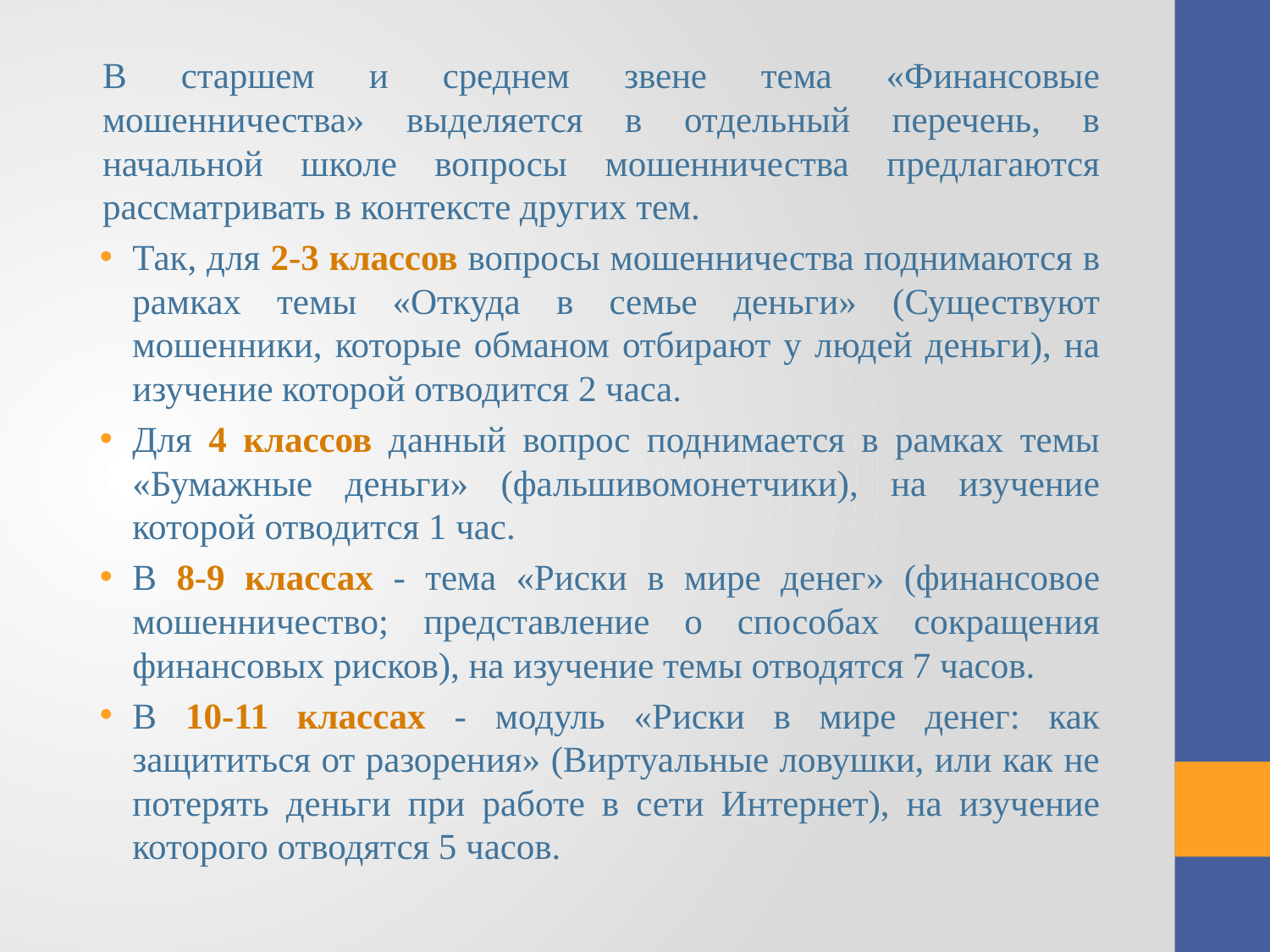

В старшем и среднем звене тема «Финансовые мошенничества» выделяется в отдельный перечень, в начальной школе вопросы мошенничества предлагаются рассматривать в контексте других тем.
Так, для 2-3 классов вопросы мошенничества поднимаются в рамках темы «Откуда в семье деньги» (Существуют мошенники, которые обманом отбирают у людей деньги), на изучение которой отводится 2 часа.
Для 4 классов данный вопрос поднимается в рамках темы «Бумажные деньги» (фальшивомонетчики), на изучение которой отводится 1 час.
В 8-9 классах - тема «Риски в мире денег» (финансовое мошенничество; представление о способах сокращения финансовых рисков), на изучение темы отводятся 7 часов.
В 10-11 классах - модуль «Риски в мире денег: как защититься от разорения» (Виртуальные ловушки, или как не потерять деньги при работе в сети Интернет), на изучение которого отводятся 5 часов.